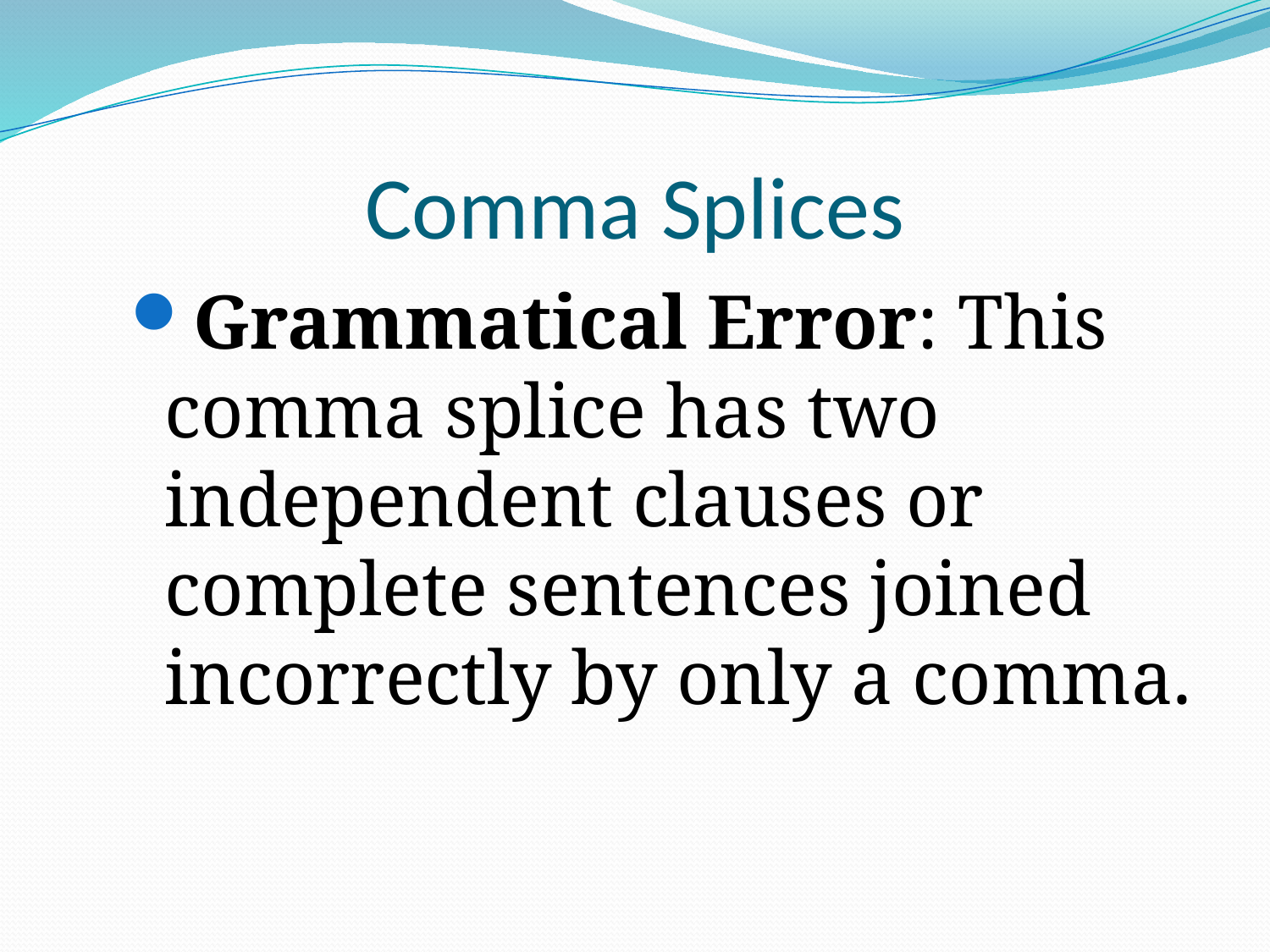

# Comma Splices
Grammatical Error: This comma splice has two independent clauses or complete sentences joined incorrectly by only a comma.